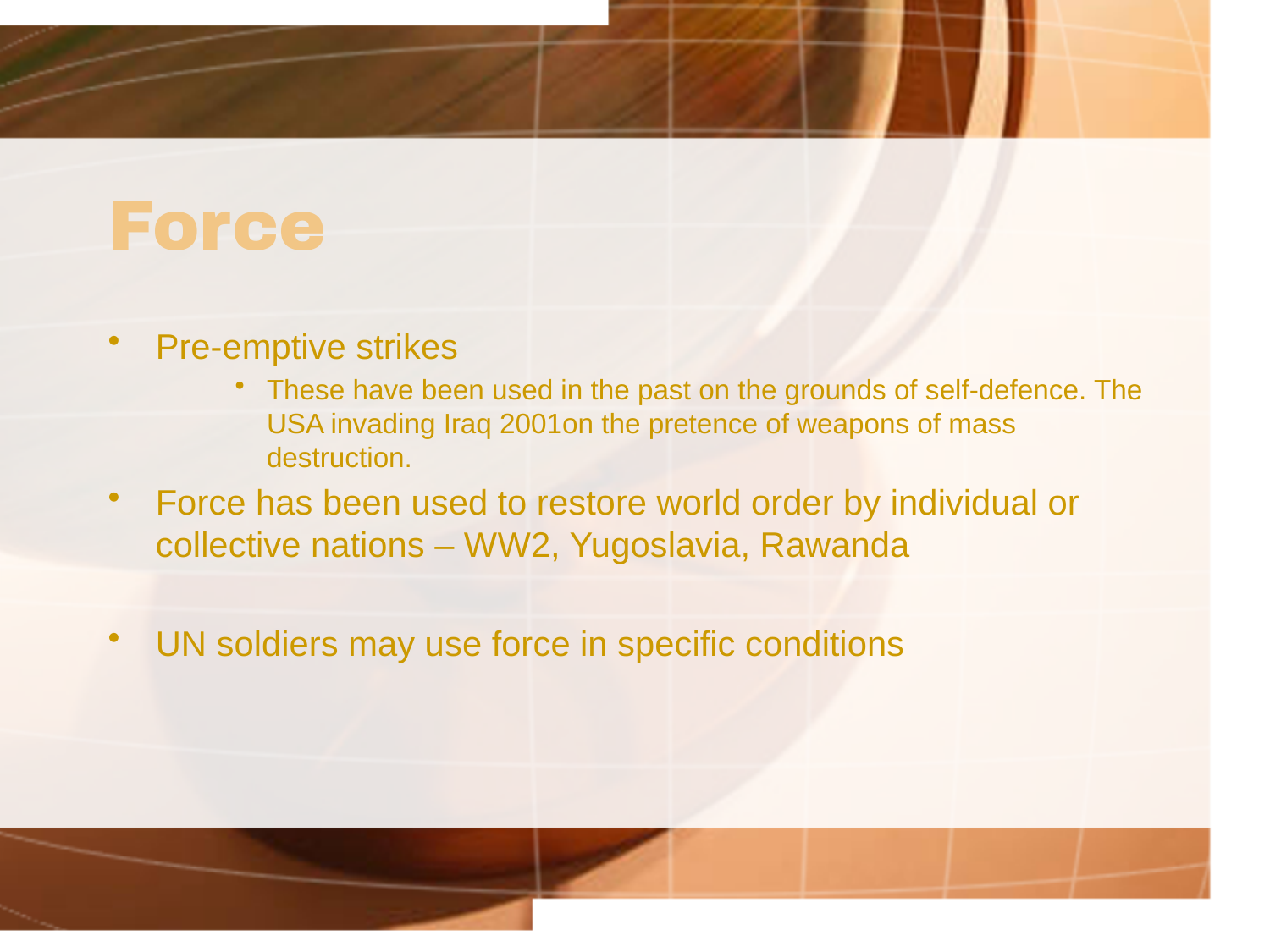

# Force
Pre-emptive strikes
These have been used in the past on the grounds of self-defence. The USA invading Iraq 2001on the pretence of weapons of mass destruction.
Force has been used to restore world order by individual or collective nations – WW2, Yugoslavia, Rawanda

UN soldiers may use force in specific conditions